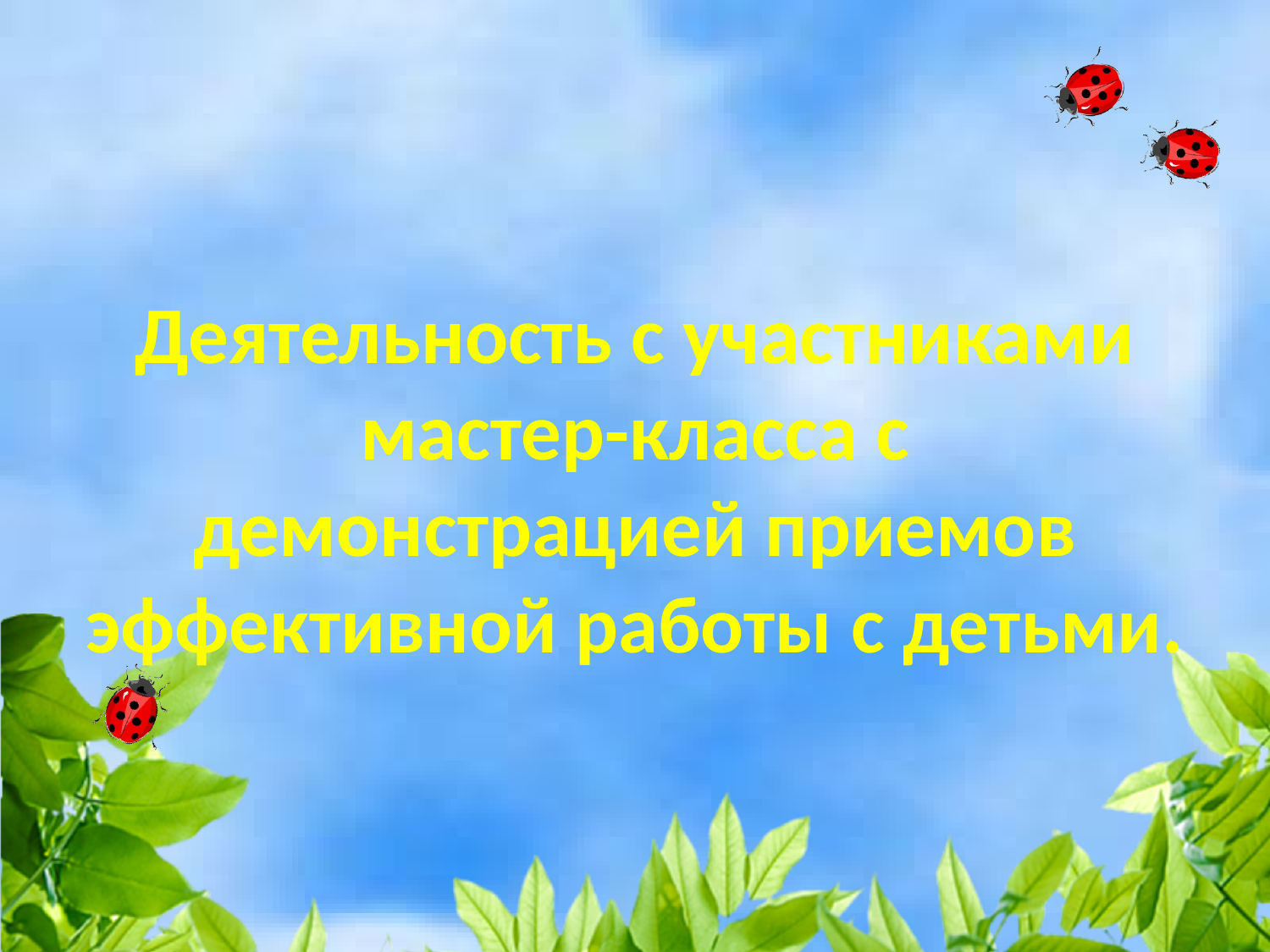

# Деятельность с участниками мастер-класса с демонстрацией приемов эффективной работы с детьми.